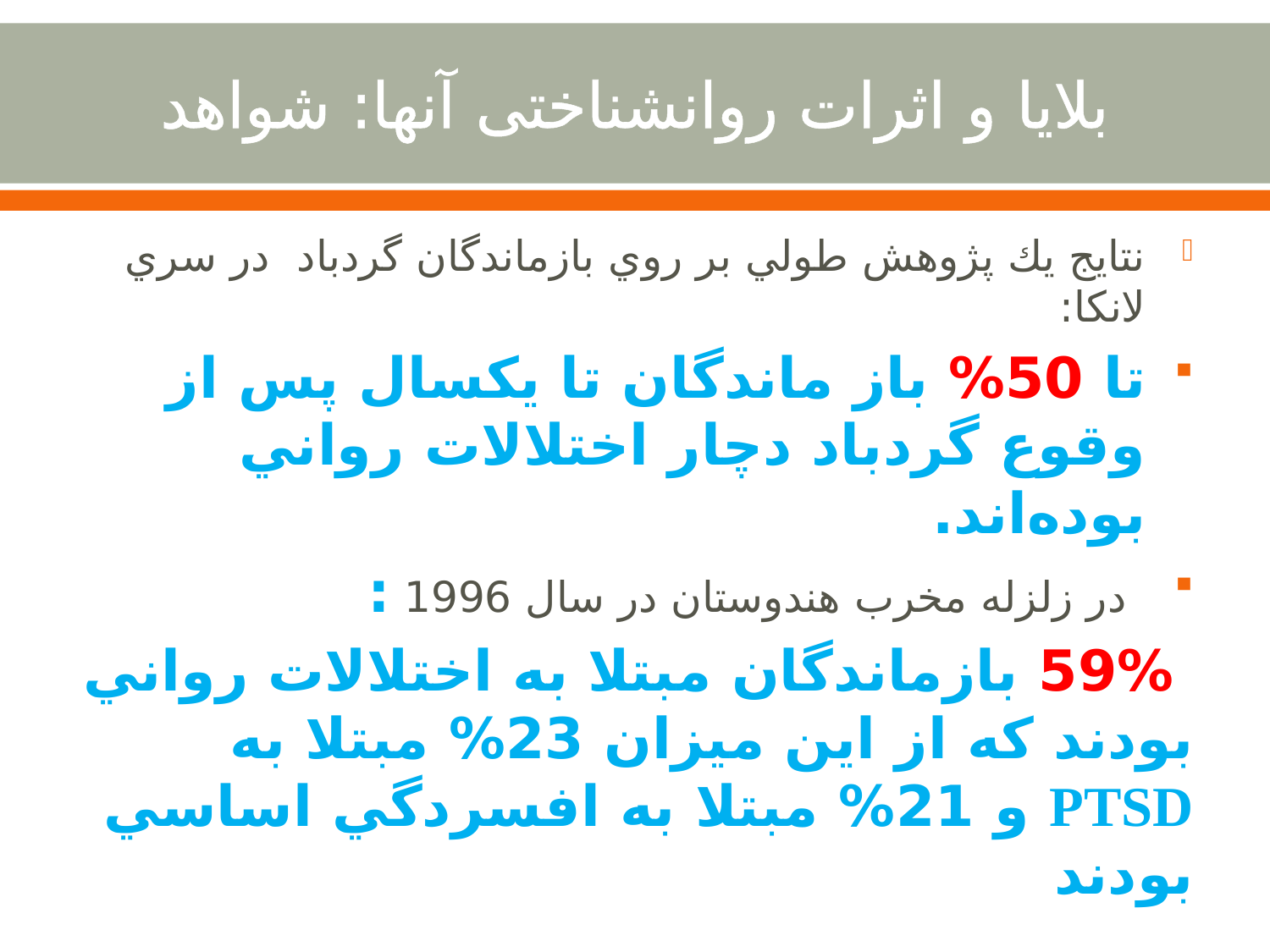

# بلایا و اثرات روانشناختی آنها: شواهد
نتايج يك پژوهش طولي بر روي بازماندگان گردباد  در سري لانكا:
تا 50% باز ماندگان تا يكسال پس از وقوع گردباد دچار اختلالات رواني بوده‌اند.
 در زلزله‌ مخرب هندوستان در سال 1996 :
 59% بازماندگان مبتلا به اختلالات رواني بودند كه از اين ميزان 23% مبتلا به PTSD و 21% مبتلا به افسردگي اساسي بودند